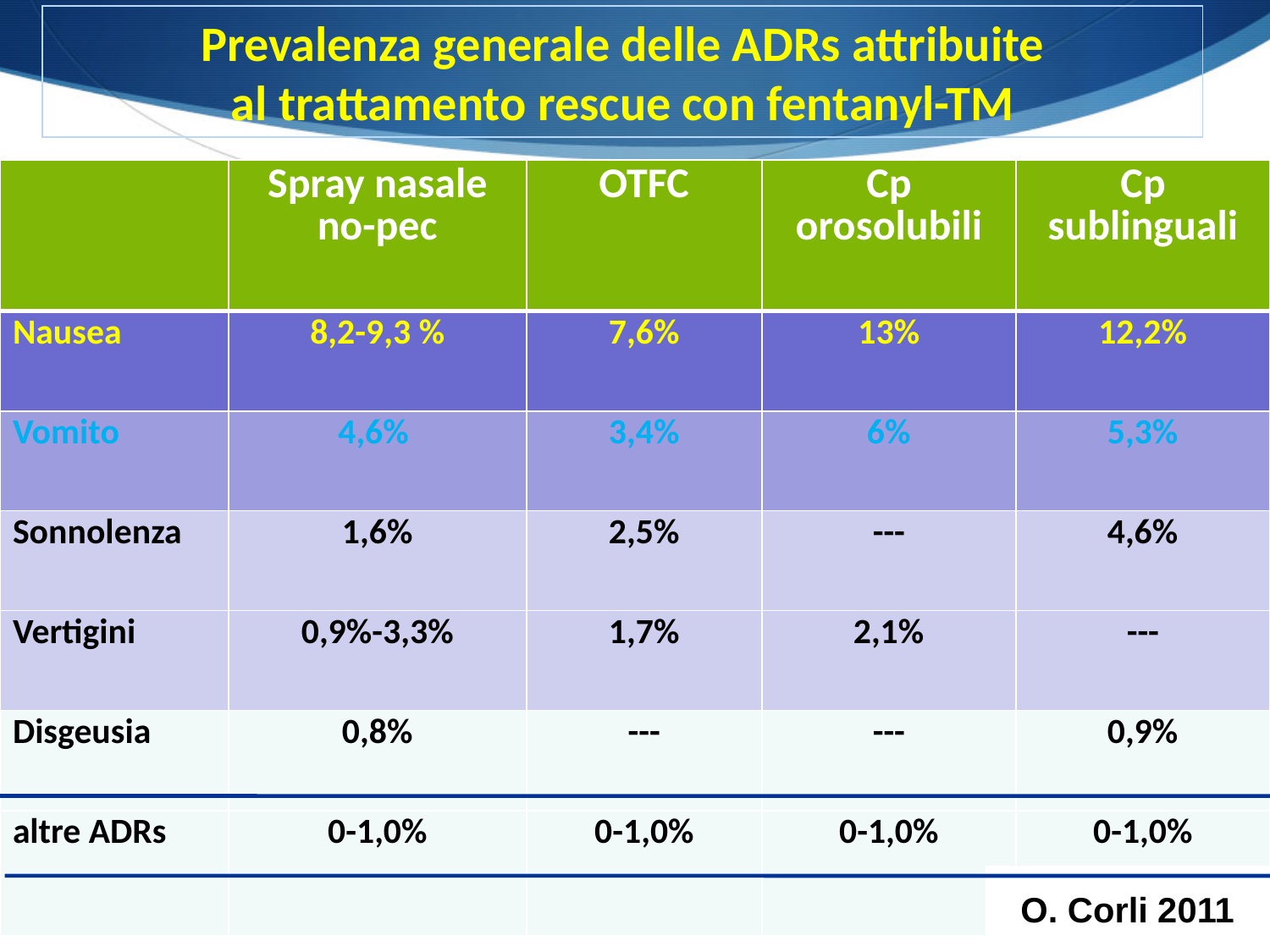

Prevalenza generale delle ADRs attribuite
al trattamento rescue con fentanyl-TM
|  | Spray nasale no-pec | OTFC | Cp orosolubili | Cp sublinguali |
| --- | --- | --- | --- | --- |
| Nausea | 8,2-9,3 % | 7,6% | 13% | 12,2% |
| Vomito | 4,6% | 3,4% | 6% | 5,3% |
| Sonnolenza | 1,6% | 2,5% | --- | 4,6% |
| Vertigini | 0,9%-3,3% | 1,7% | 2,1% | --- |
| Disgeusia | 0,8% | --- | --- | 0,9% |
| altre ADRs | 0-1,0% | 0-1,0% | 0-1,0% | 0-1,0% |

O. Corli 2011